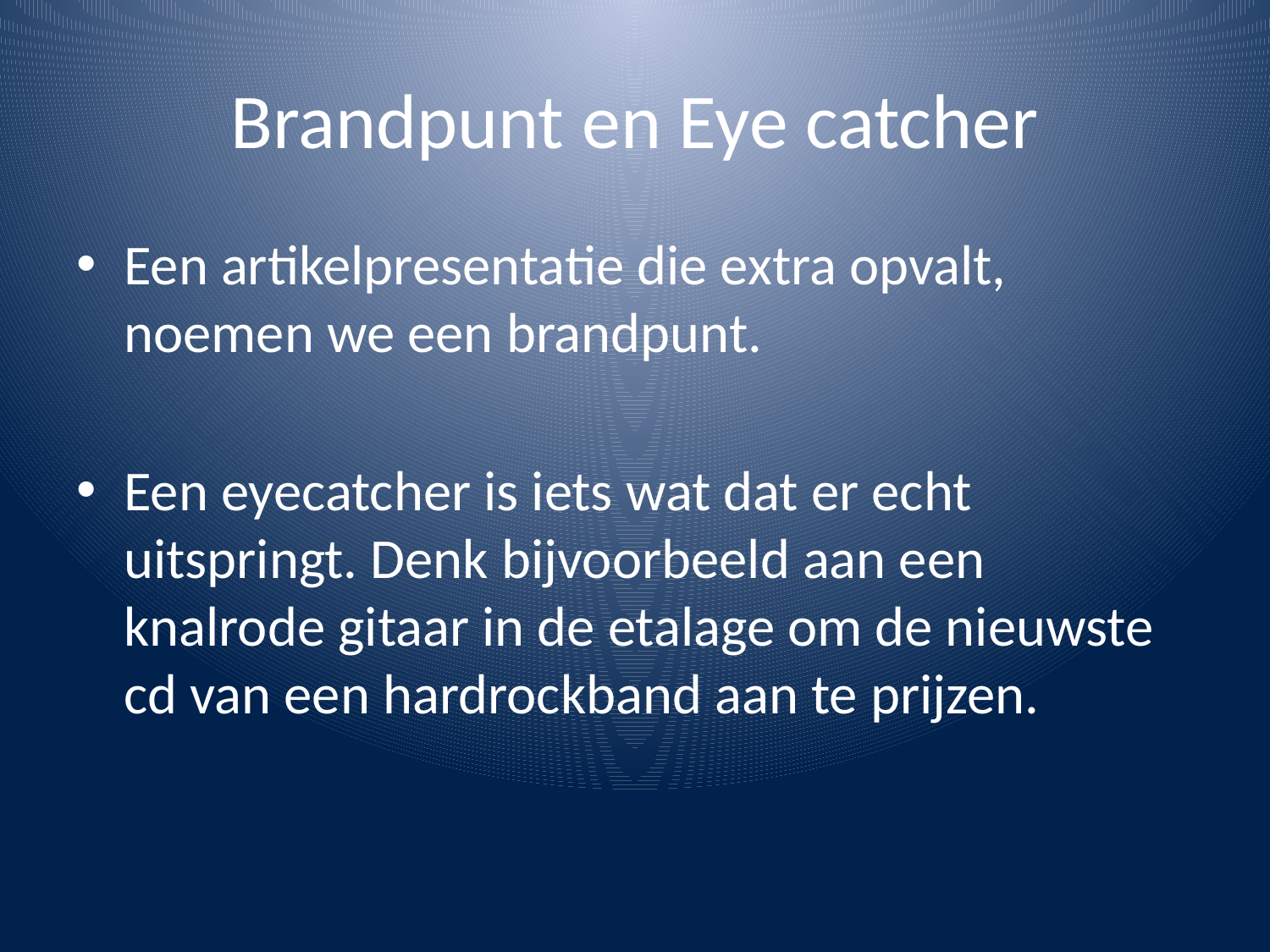

# Brandpunt en Eye catcher
Een artikelpresentatie die extra opvalt, noemen we een brandpunt.

Een eyecatcher is iets wat dat er echt uitspringt. Denk bijvoorbeeld aan een  knalrode gitaar in de etalage om de nieuwste cd van een hardrockband aan te prijzen.